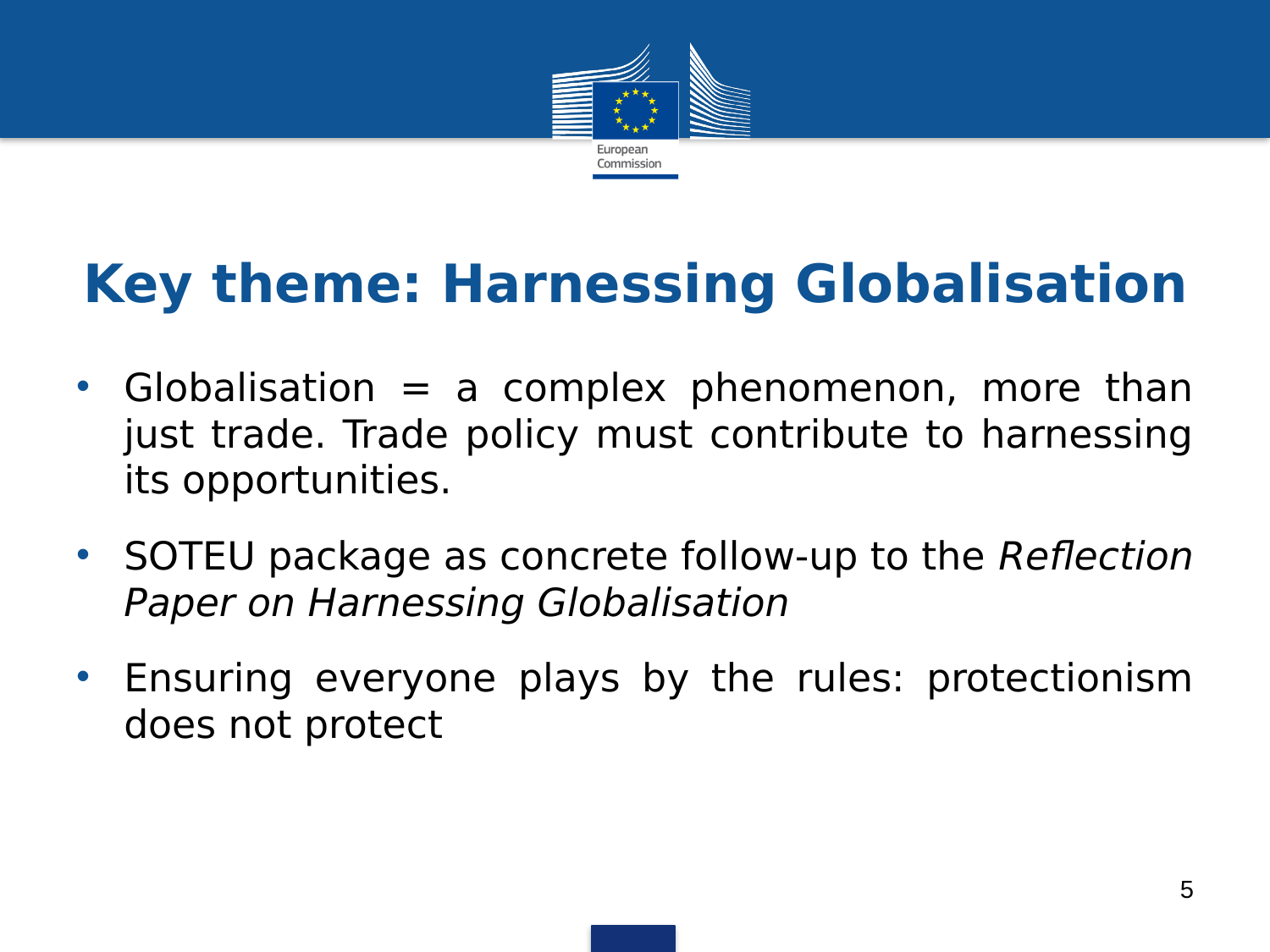

# Key theme: Harnessing Globalisation
Globalisation = a complex phenomenon, more than just trade. Trade policy must contribute to harnessing its opportunities.
SOTEU package as concrete follow-up to the Reflection Paper on Harnessing Globalisation
Ensuring everyone plays by the rules: protectionism does not protect
5